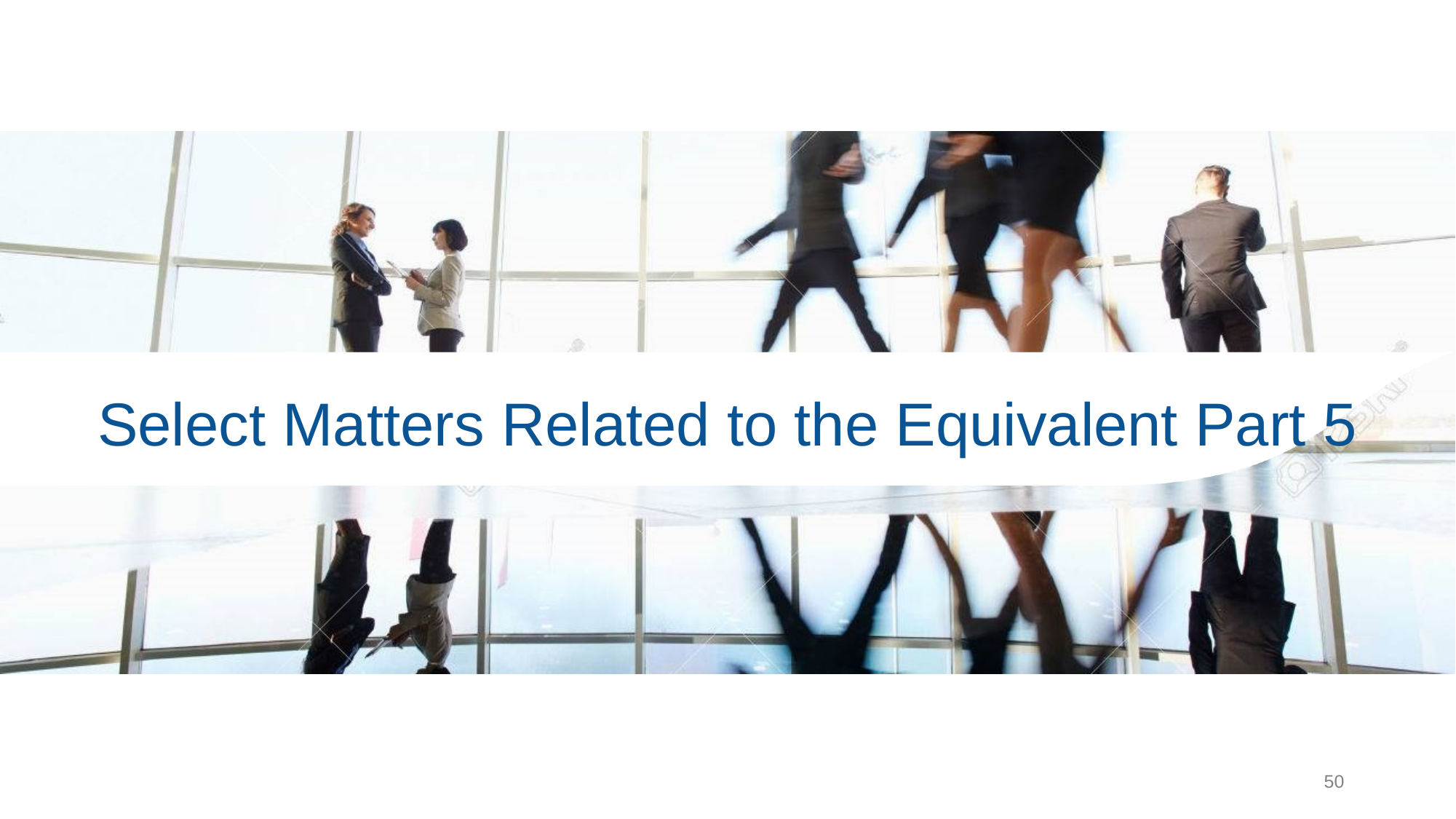

# Select Matters Related to the Equivalent Part 5
50